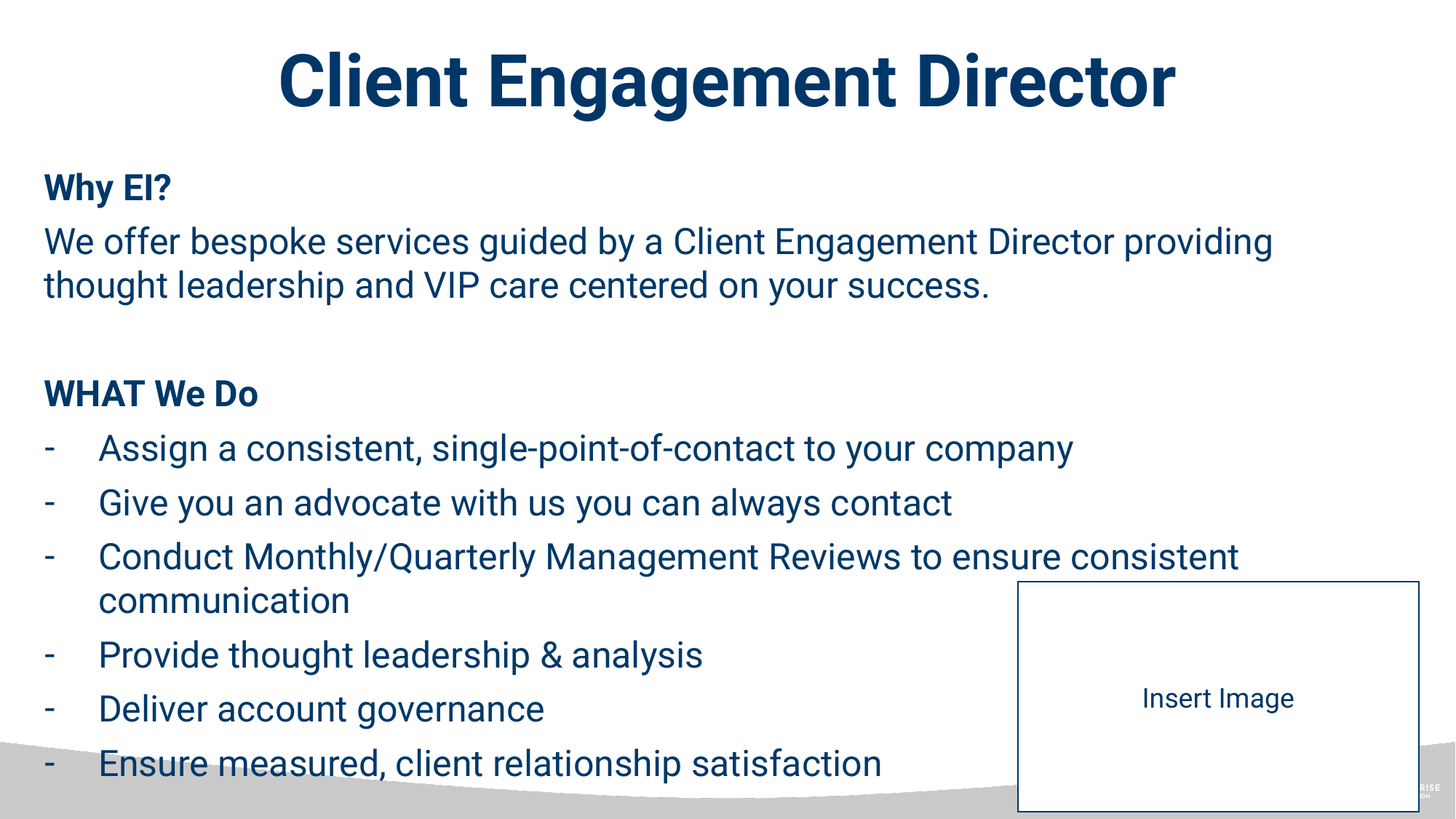

# Client Engagement Director
Why EI?
We offer bespoke services guided by a Client Engagement Director providing thought leadership and VIP care centered on your success.

WHAT We Do
Assign a consistent, single-point-of-contact to your company
Give you an advocate with us you can always contact
Conduct Monthly/Quarterly Management Reviews to ensure consistent communication
Provide thought leadership & analysis
Deliver account governance
Ensure measured, client relationship satisfaction
Insert Image